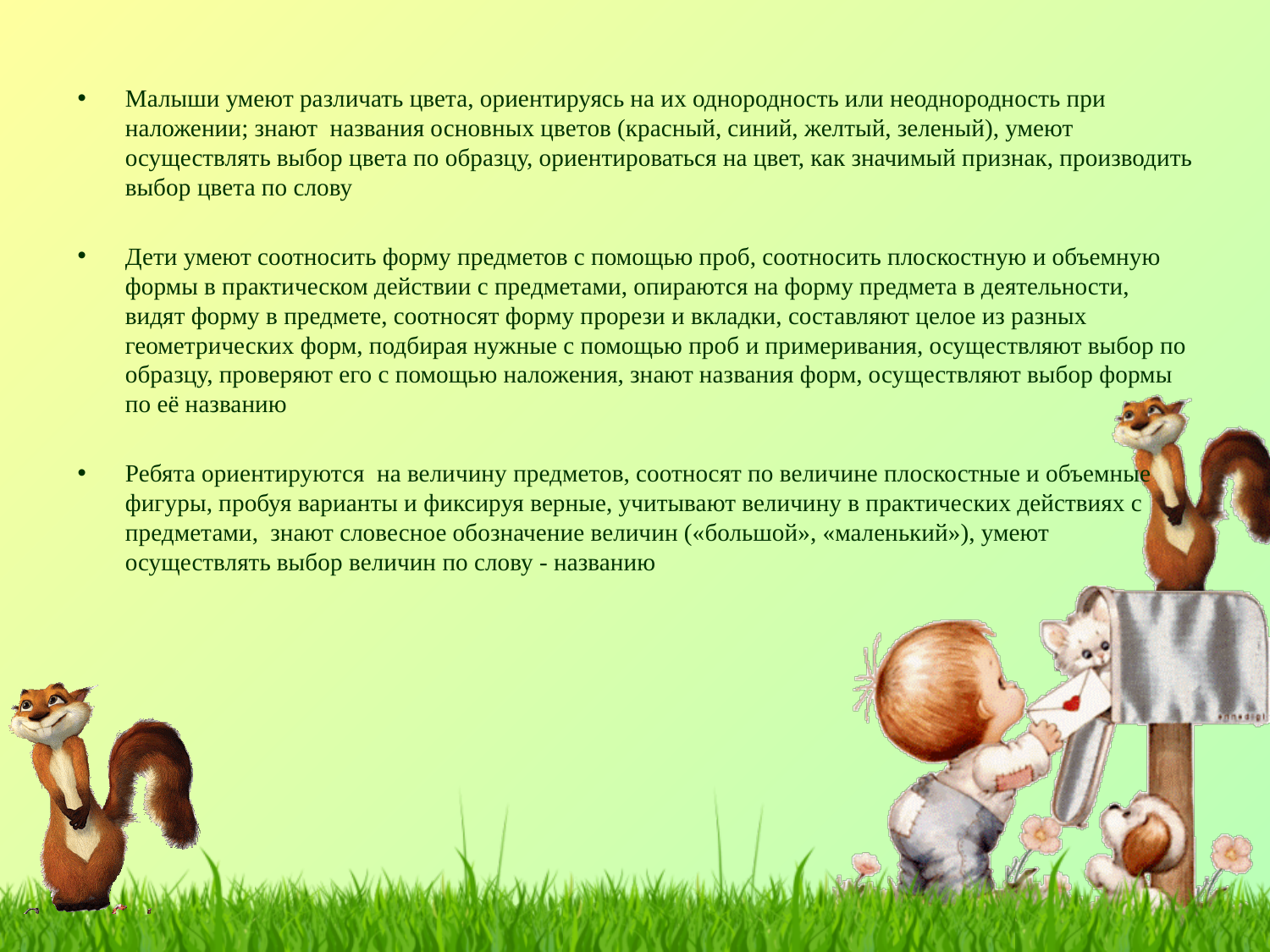

#
Малыши умеют различать цвета, ориентируясь на их однородность или неоднородность при наложении; знают  названия основных цветов (красный, синий, желтый, зеленый), умеют осуществлять выбор цвета по образцу, ориентироваться на цвет, как значимый признак, производить выбор цвета по слову

Дети умеют соотносить форму предметов с помощью проб, соотносить плоскостную и объемную формы в практическом действии с предметами, опираются на форму предмета в деятельности, видят форму в предмете, соотносят форму прорези и вкладки, составляют целое из разных геометрических форм, подбирая нужные с помощью проб и примеривания, осуществляют выбор по образцу, проверяют его с помощью наложения, знают названия форм, осуществляют выбор формы по её названию

Ребята ориентируются  на величину предметов, соотносят по величине плоскостные и объемные фигуры, пробуя варианты и фиксируя верные, учитывают величину в практических действиях с предметами,  знают словесное обозначение величин («большой», «маленький»), умеют осуществлять выбор величин по слову - названию